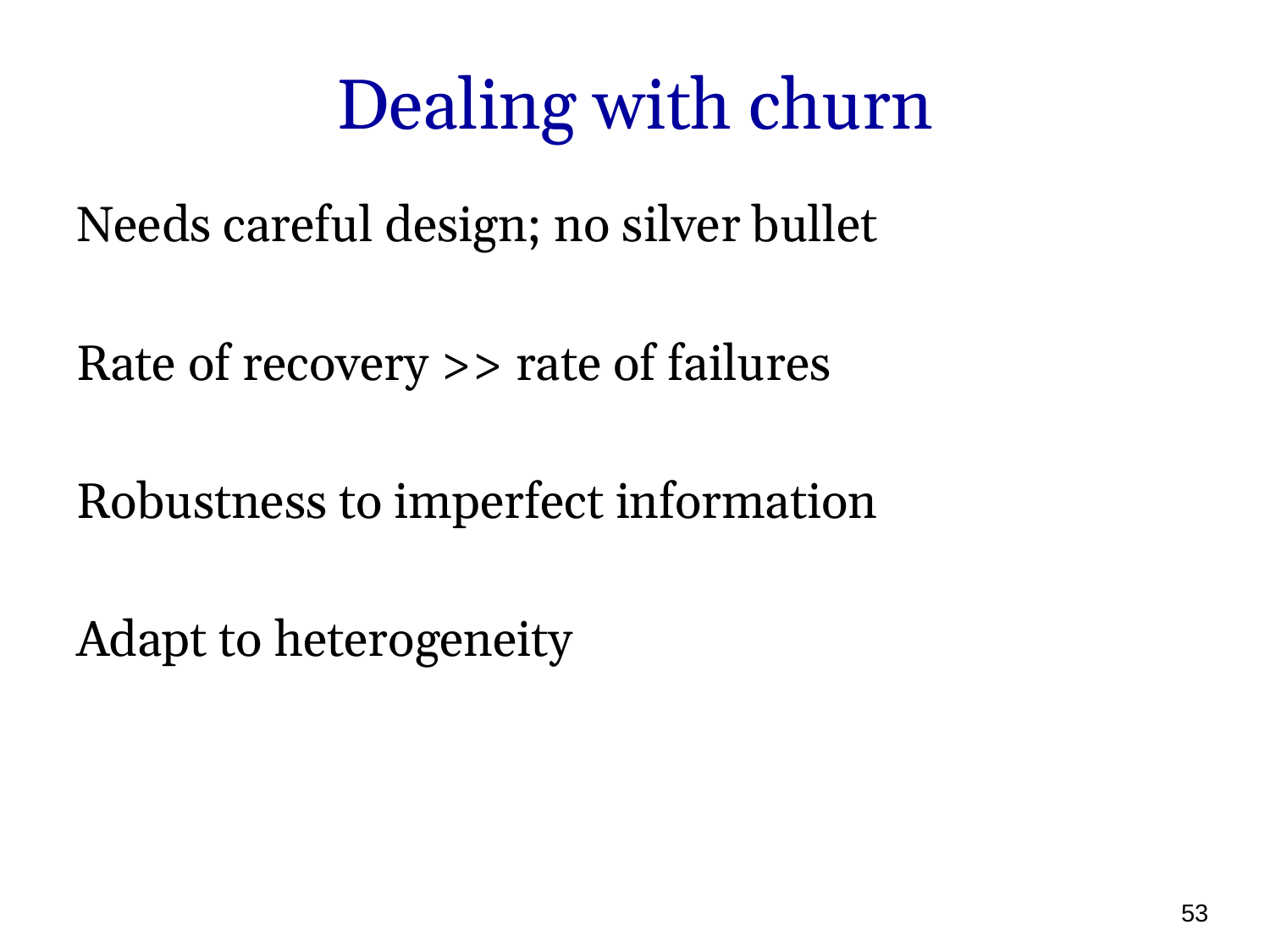

# Dealing with churn
Needs careful design; no silver bullet

Rate of recovery >> rate of failures

Robustness to imperfect information

Adapt to heterogeneity
53